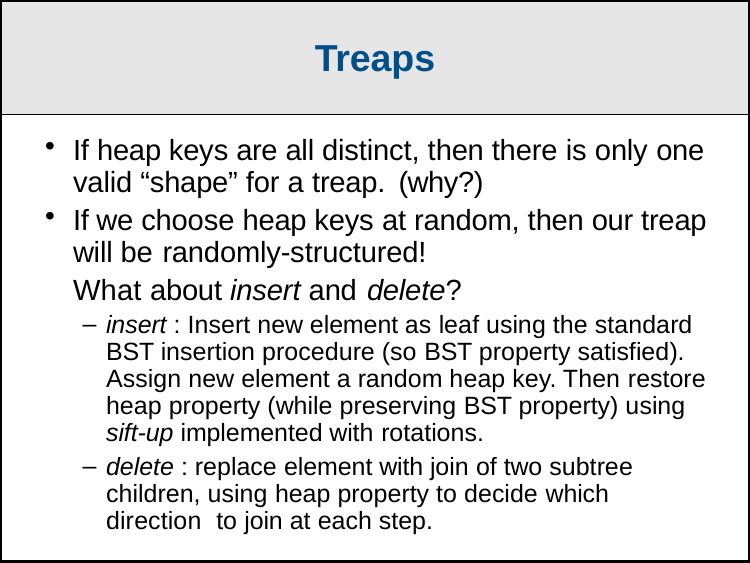

Treaps
If heap keys are all distinct, then there is only one  valid “shape” for a treap. (why?)
If we choose heap keys at random, then our treap  will be randomly-structured!
What about insert and delete?
insert : Insert new element as leaf using the standard  BST insertion procedure (so BST property satisfied).  Assign new element a random heap key. Then restore  heap property (while preserving BST property) using  sift-up implemented with rotations.
delete : replace element with join of two subtree  children, using heap property to decide which direction  to join at each step.